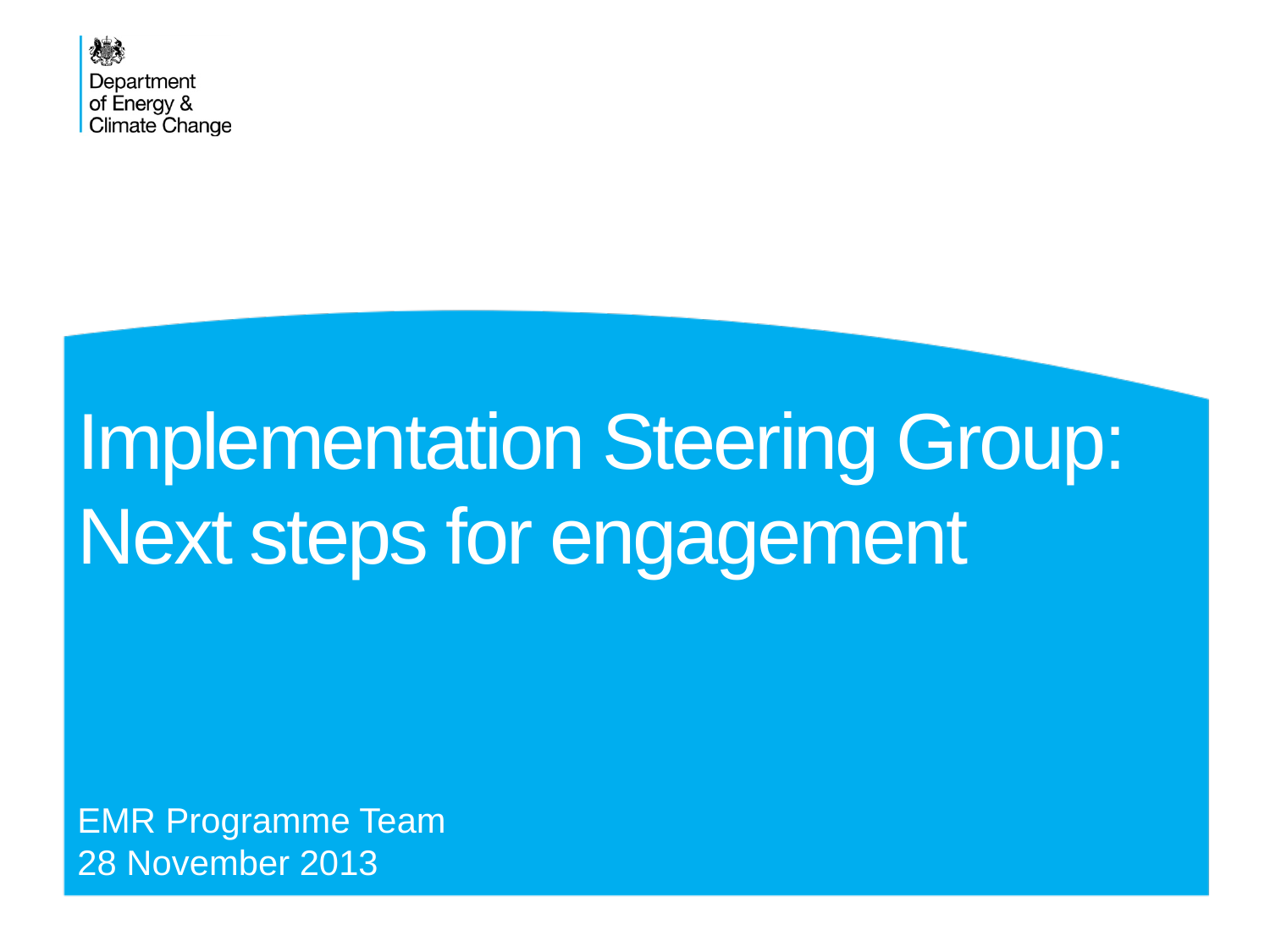

# Implementation Steering Group: Next steps for engagement
EMR Programme Team
28 November 2013